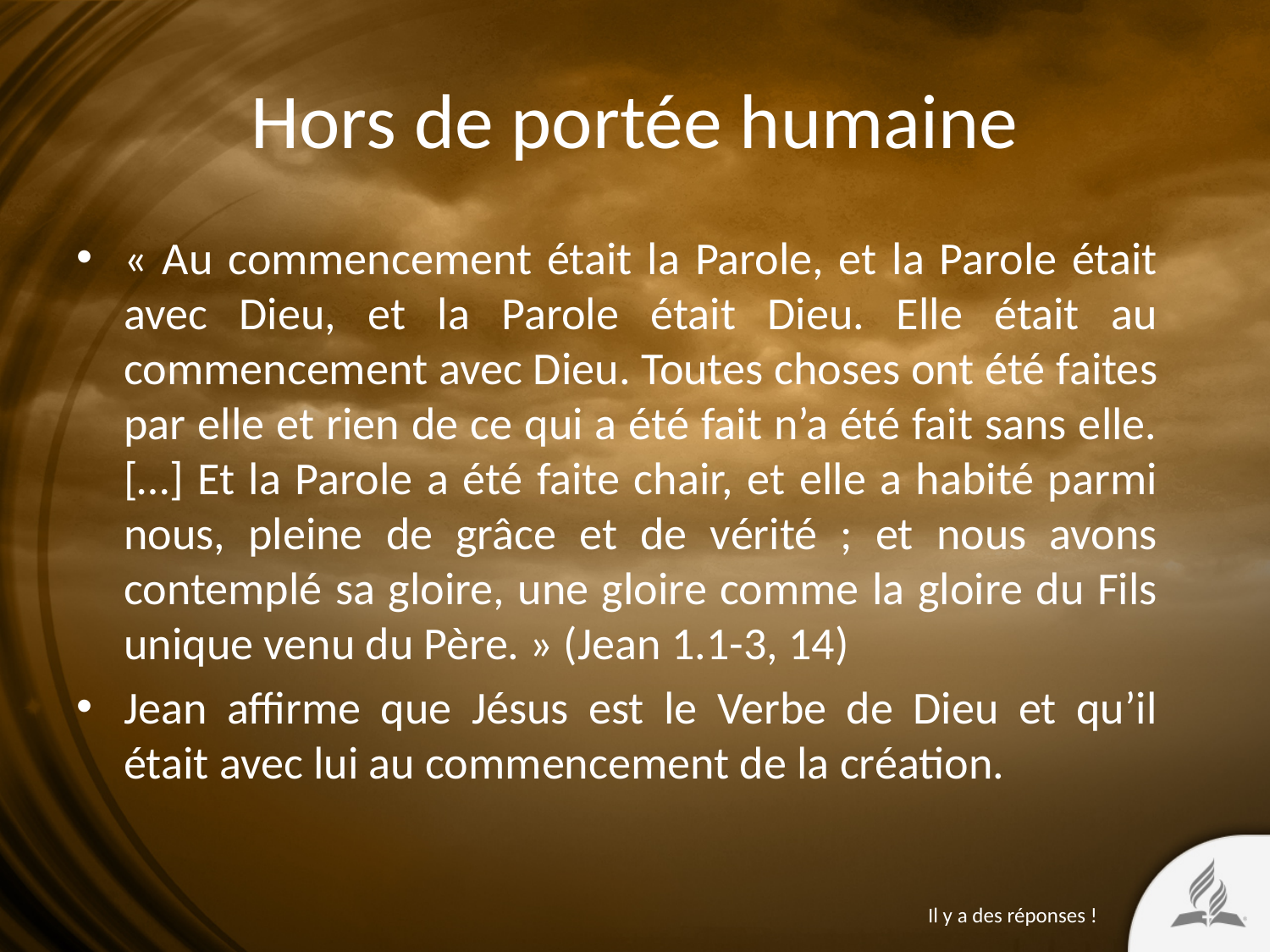

# Hors de portée humaine
« Au commencement était la Parole, et la Parole était avec Dieu, et la Parole était Dieu. Elle était au commencement avec Dieu. Toutes choses ont été faites par elle et rien de ce qui a été fait n’a été fait sans elle. […] Et la Parole a été faite chair, et elle a habité parmi nous, pleine de grâce et de vérité ; et nous avons contemplé sa gloire, une gloire comme la gloire du Fils unique venu du Père. » (Jean 1.1-3, 14)
Jean affirme que Jésus est le Verbe de Dieu et qu’il était avec lui au commencement de la création.
Il y a des réponses !